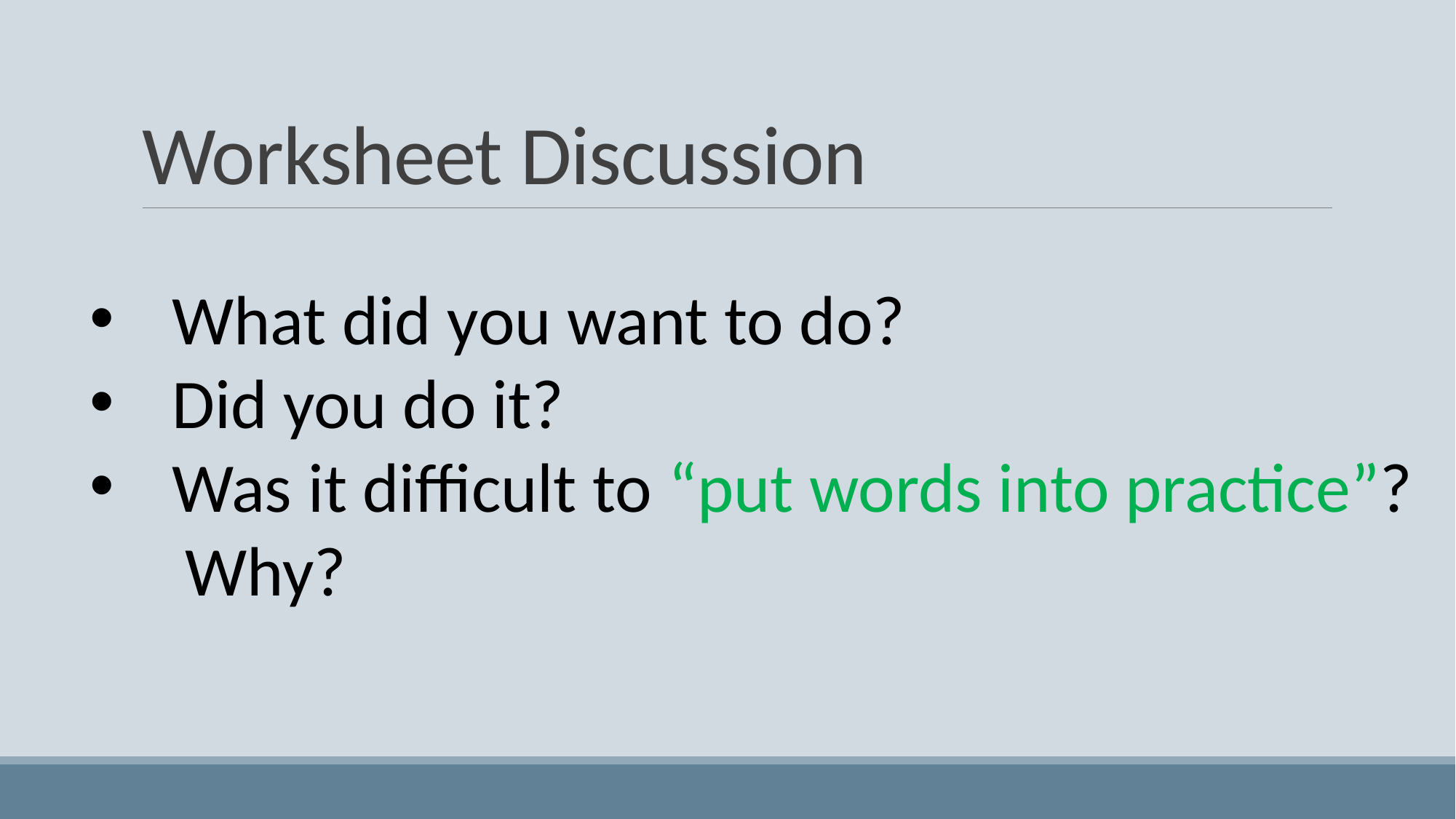

# Worksheet Discussion
What did you want to do?
Did you do it?
Was it difficult to “put words into practice”?
      Why?